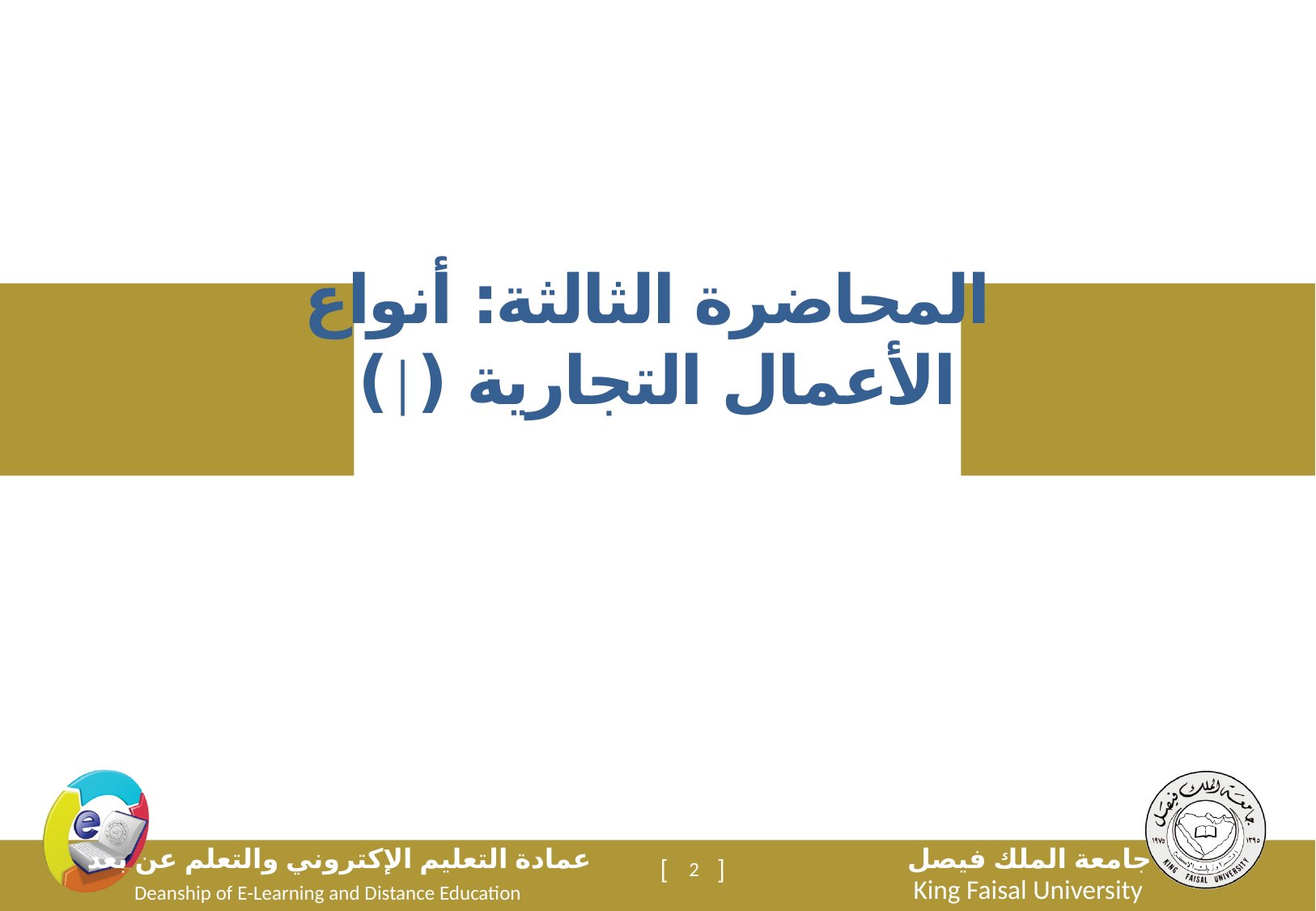

# المحاضرة الثالثة: أنواع الأعمال التجارية (│)
2